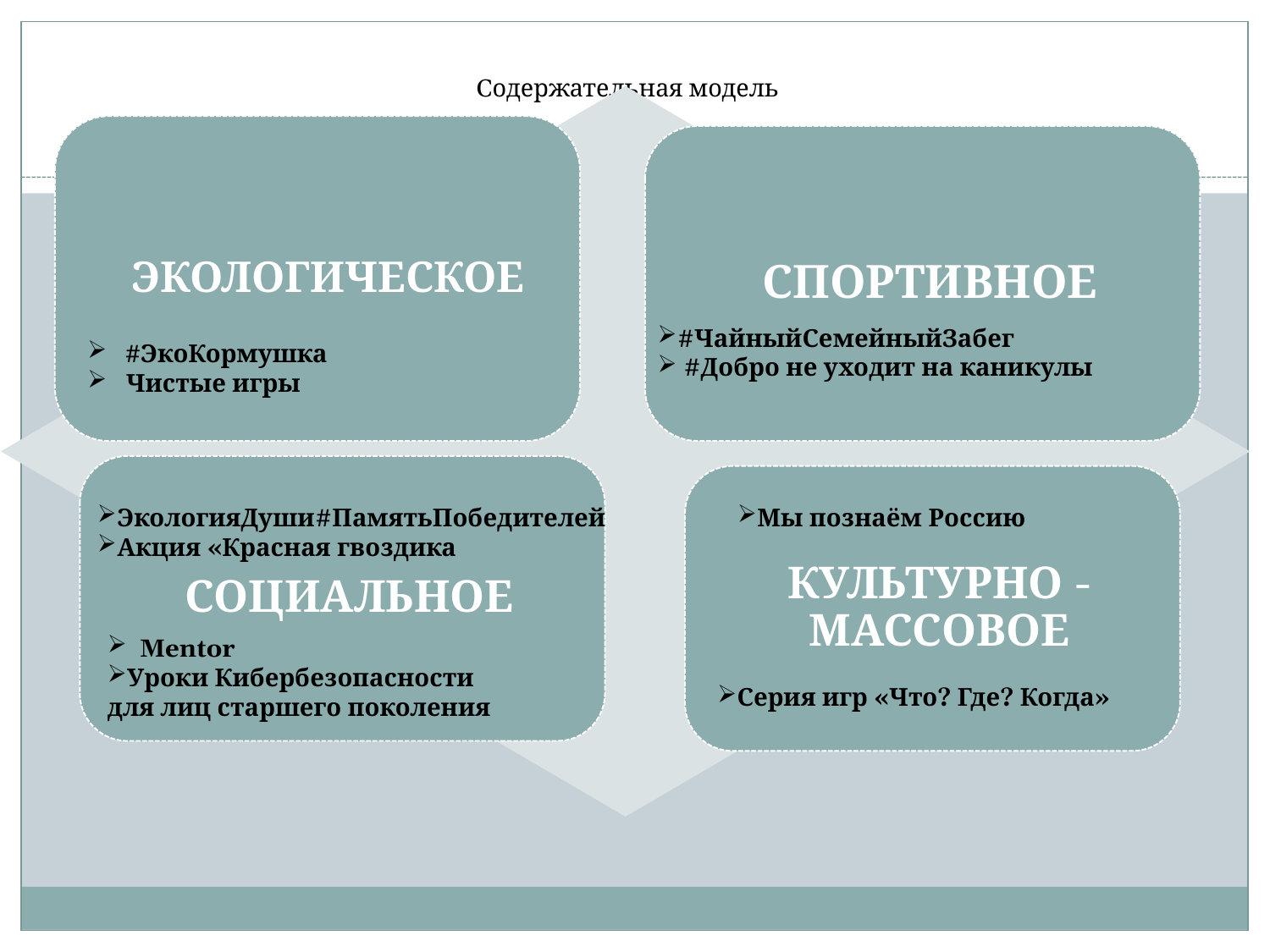

# Cодержательная модель
   ЭКОЛОГИЧЕСКОЕ
СПОРТИВНОЕ
СОЦИАЛЬНОЕ
КУЛЬТУРНО - МАССОВОЕ
#ЧайныйСемейныйЗабег
 #Добро не уходит на каникулы
   #ЭкоКормушка
   Чистые игры

ЭкологияДуши#ПамятьПобедителей
Акция «Красная гвоздика
Мы познаём Россию
  Mentor
Уроки Кибербезопасности для лиц старшего поколения

Серия игр «Что? Где? Когда»